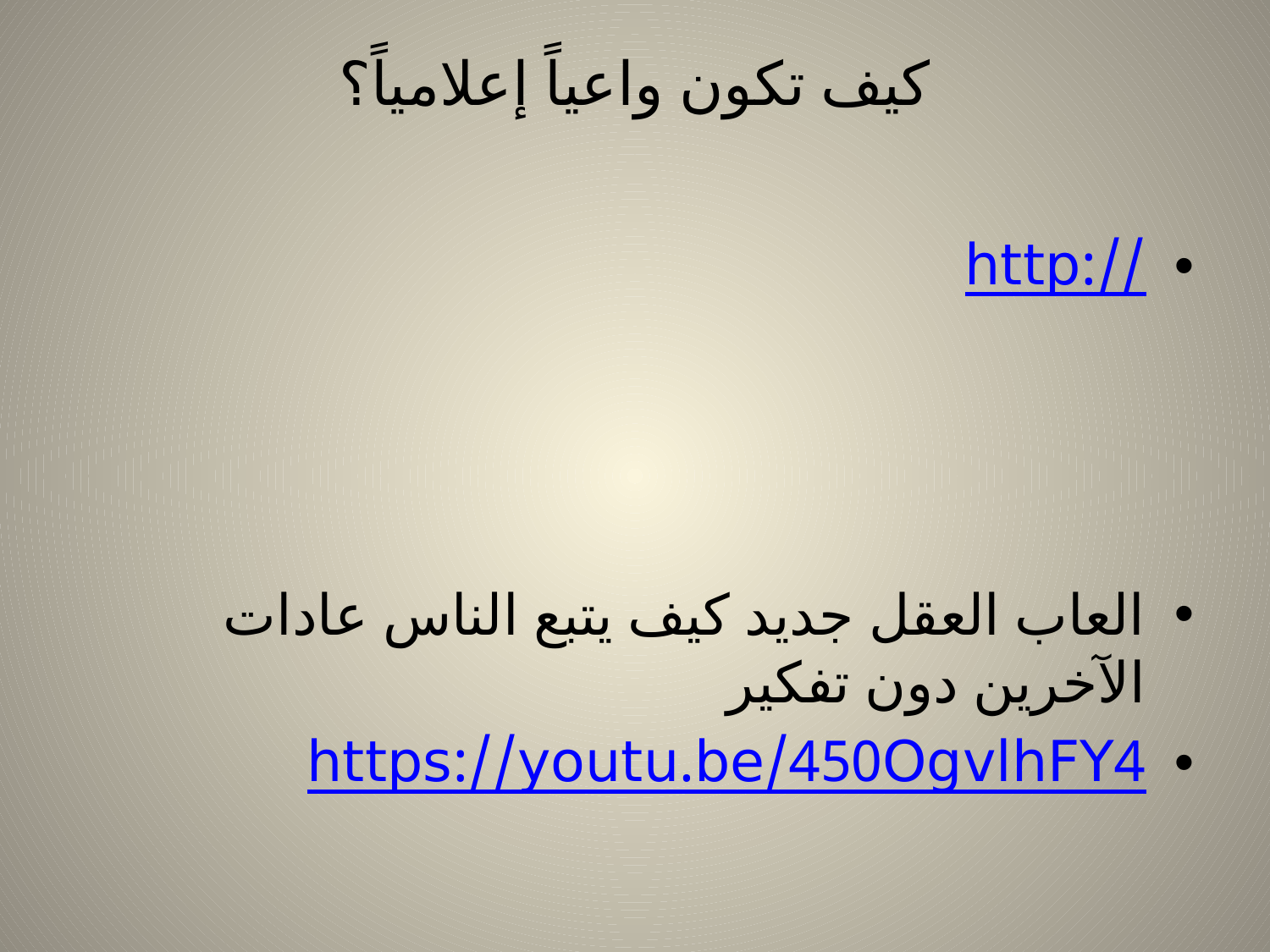

# كيف تكون واعياً إعلامياً؟
http://www.youtube.com/watch?v=yC-zezZOl7Y&index=20&list=UUPQpYJQUmcg9x7DA1Y2OnzA

العاب العقل جديد كيف يتبع الناس عادات الآخرين دون تفكير
https://youtu.be/450OgvlhFY4